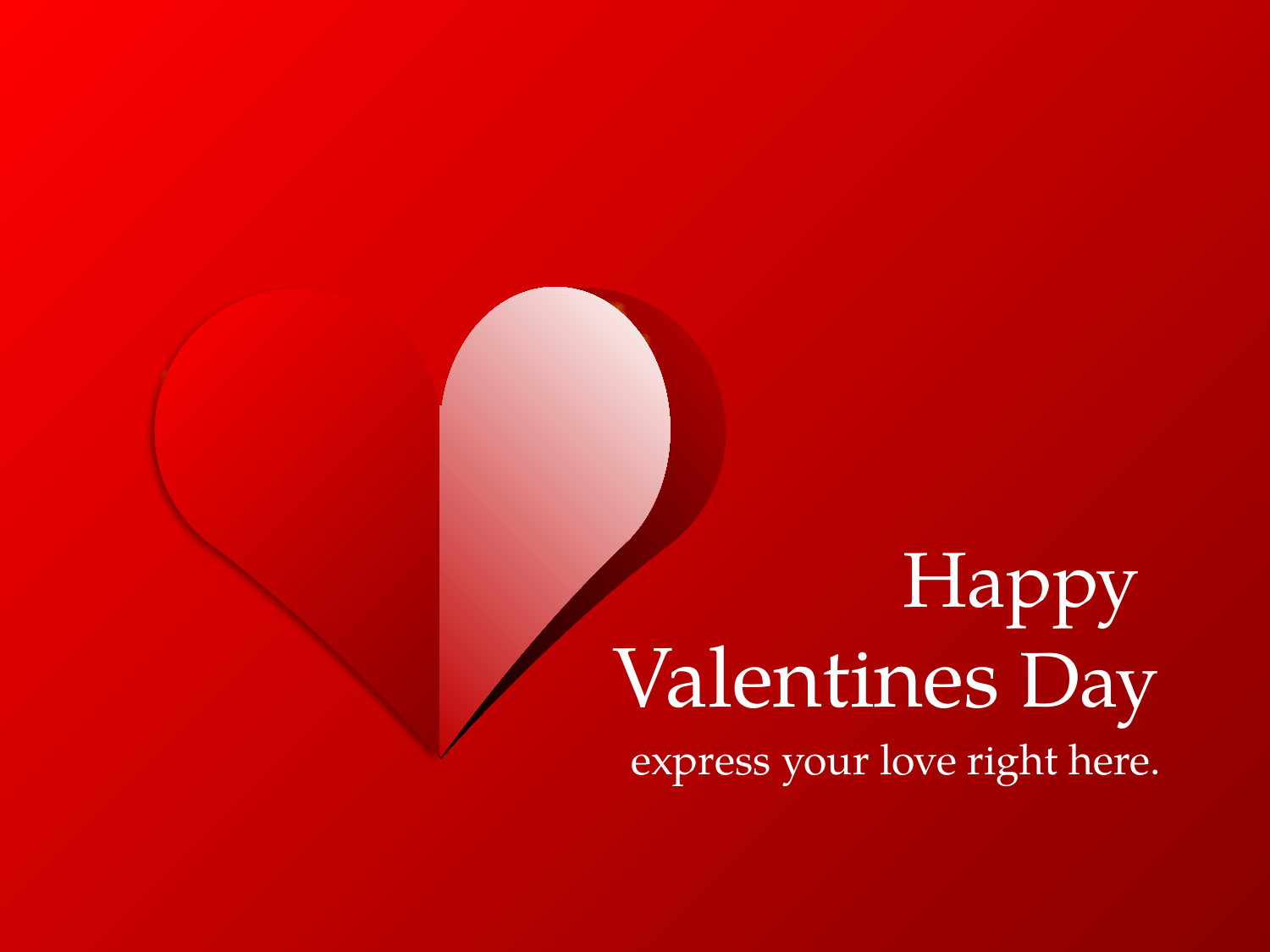

Happy
Valentines Day
express your love right here.